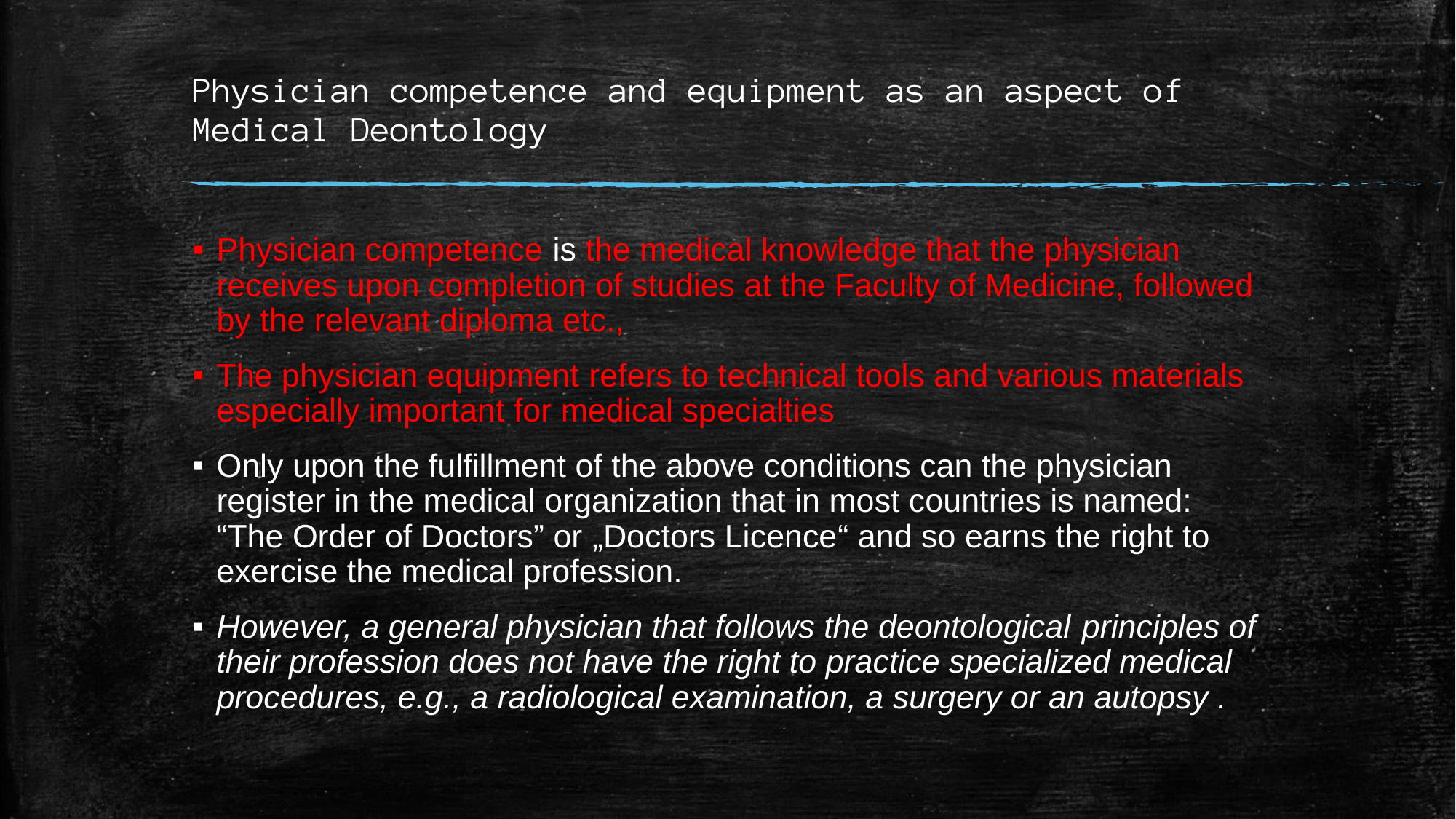

# Physician competence and equipment as an aspect of Medical Deontology
Physician competence is the medical knowledge that the physician receives upon completion of studies at the Faculty of Medicine, followed by the relevant diploma etc.,
The physician equipment refers to technical tools and various materials especially important for medical specialties
Only upon the fulfillment of the above conditions can the physician register in the medical organization that in most countries is named: “The Order of Doctors” or „Doctors Licence“ and so earns the right to exercise the medical profession.
However, a general physician that follows the deontological principles of their profession does not have the right to practice specialized medical procedures, e.g., a radiological examination, a surgery or an autopsy .